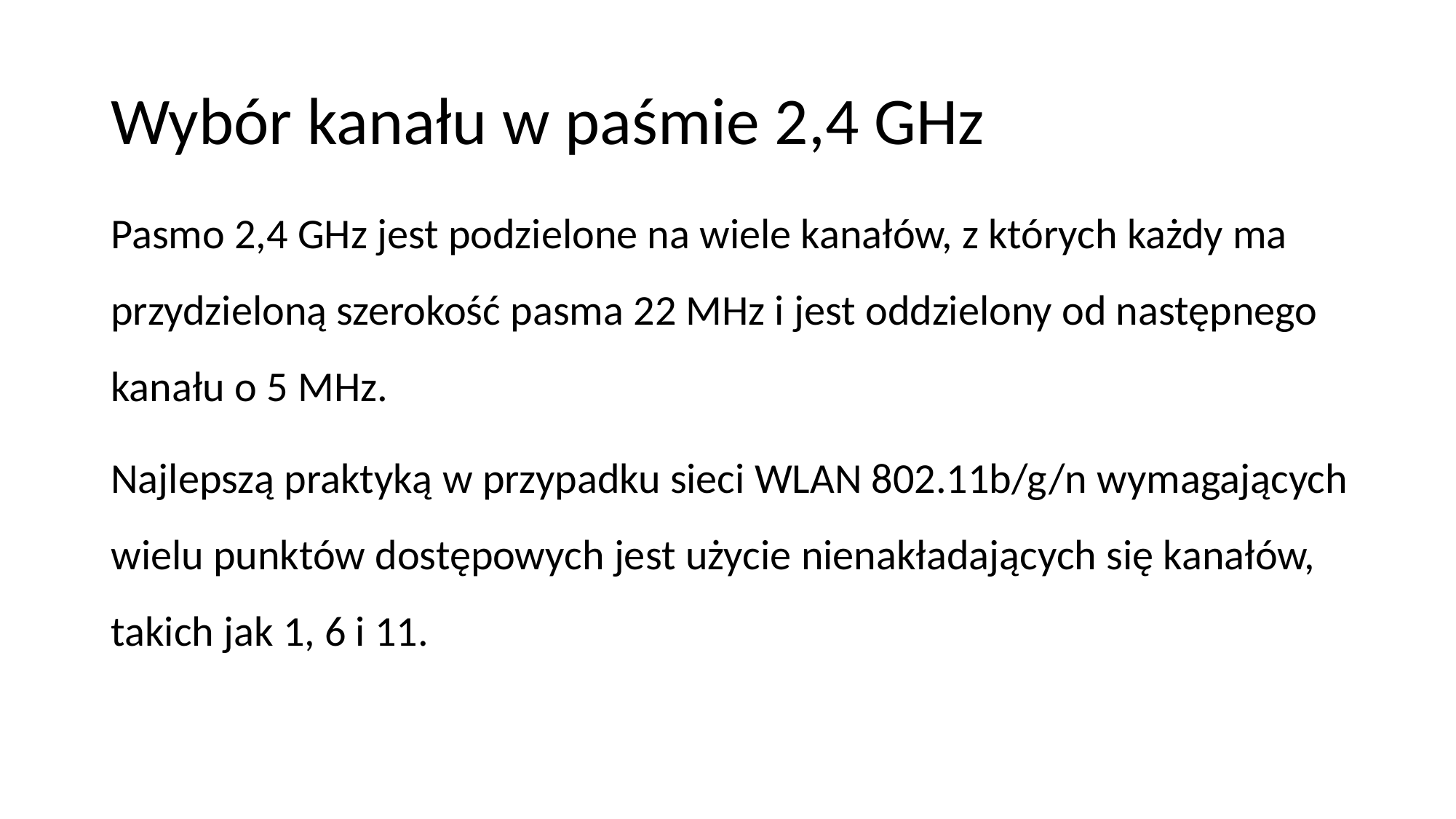

# Wybór kanału w paśmie 2,4 GHz
Pasmo 2,4 GHz jest podzielone na wiele kanałów, z których każdy ma przydzieloną szerokość pasma 22 MHz i jest oddzielony od następnego kanału o 5 MHz.
Najlepszą praktyką w przypadku sieci WLAN 802.11b/g/n wymagających wielu punktów dostępowych jest użycie nienakładających się kanałów, takich jak 1, 6 i 11.